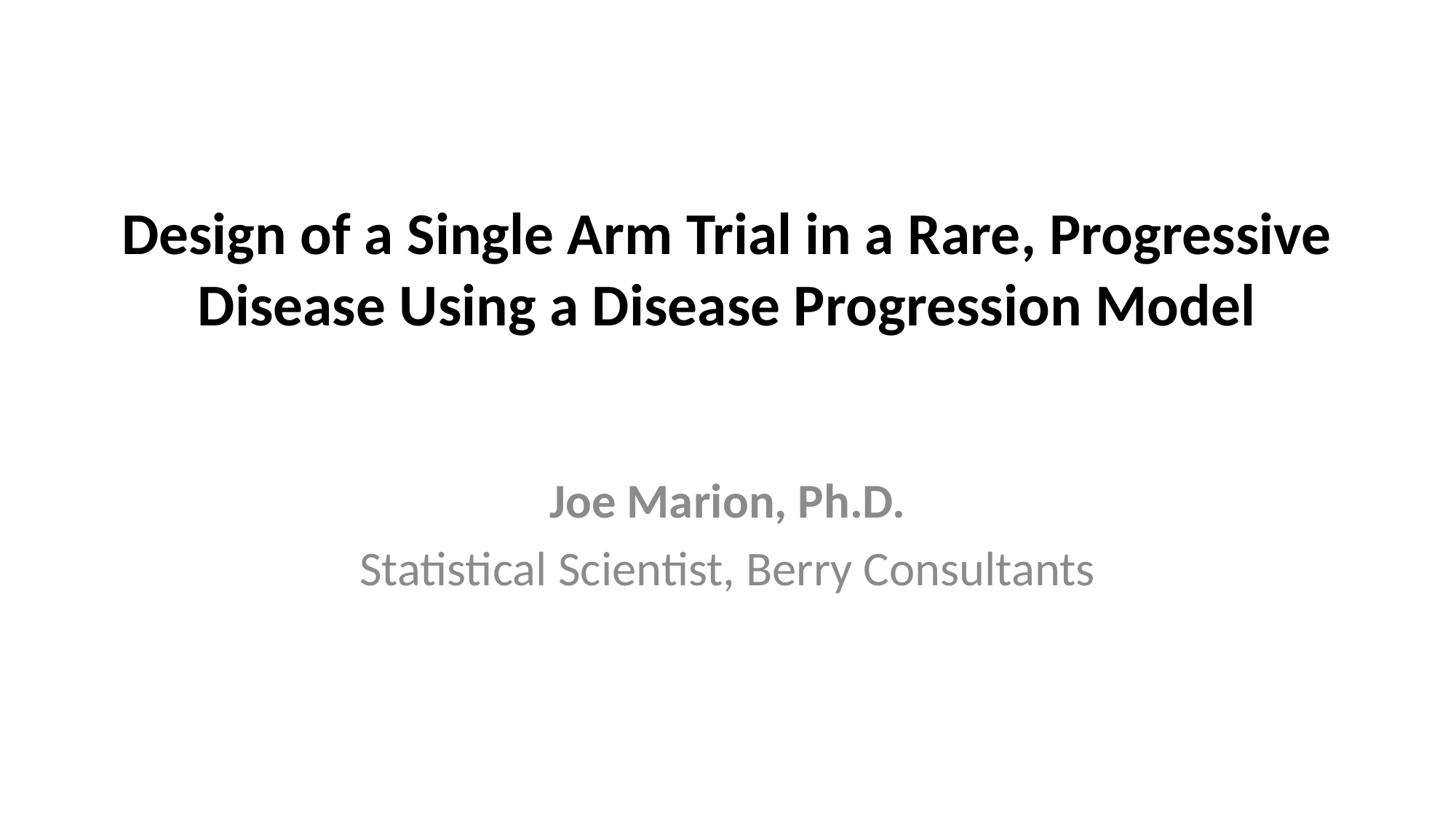

# Design of a Single Arm Trial in a Rare, Progressive Disease Using a Disease Progression Model
Joe Marion, Ph.D.
Statistical Scientist, Berry Consultants